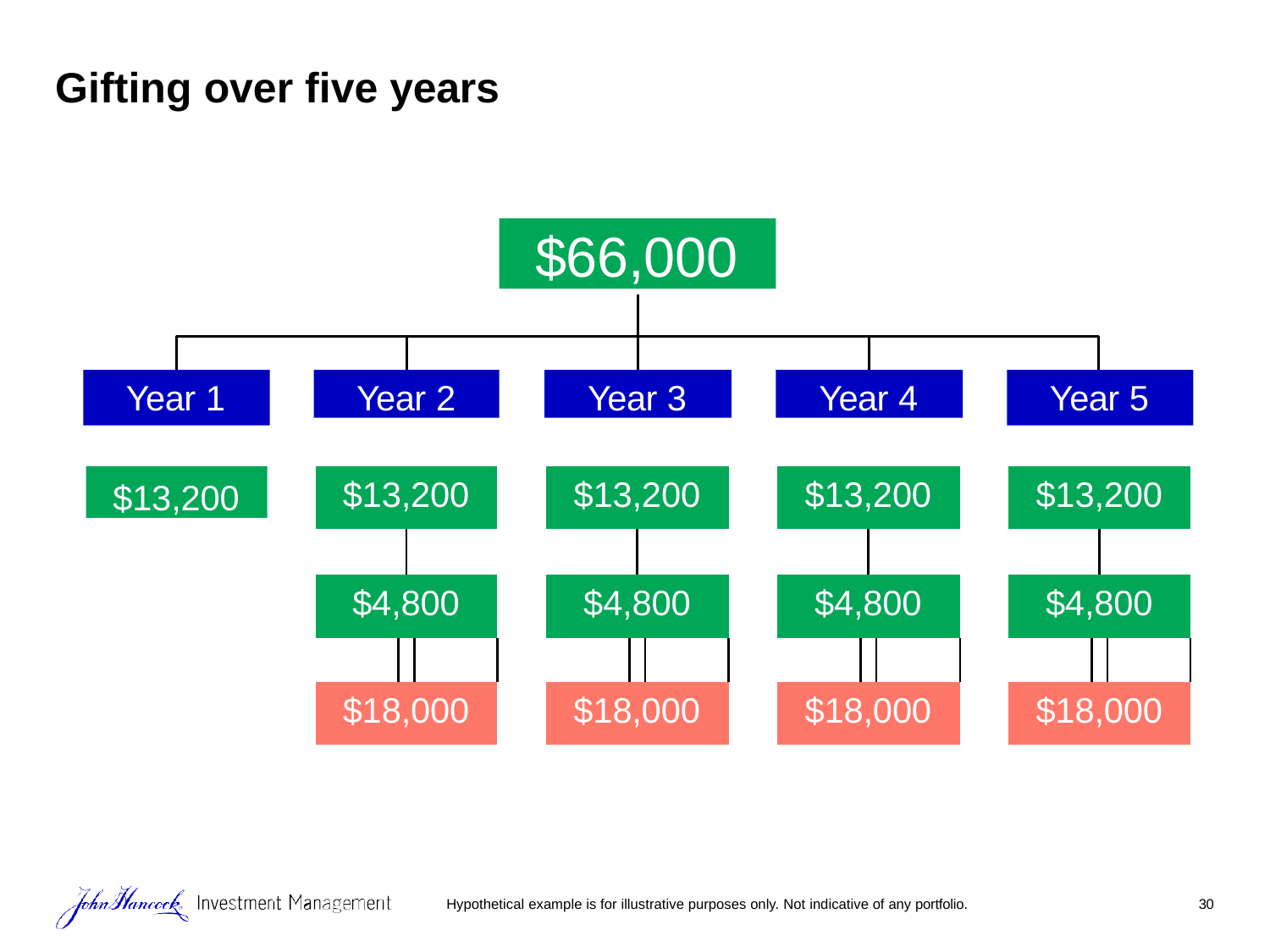

# Gifting over five years
$66,000

Year 2
Year 3
Year 4
Year 1
Year 5
$13,200
| $13,200 |  |  |  |
| --- | --- | --- | --- |
|  |  |  |  |
| $4,800 |  |  |  |
|  |  |  |  |
| $18,000 |  |  |  |
| $13,200 |  |  |  |
| --- | --- | --- | --- |
|  |  |  |  |
| $4,800 |  |  |  |
|  |  |  |  |
| $18,000 |  |  |  |
| $13,200 |  |  |  |
| --- | --- | --- | --- |
|  |  |  |  |
| $4,800 |  |  |  |
|  |  |  |  |
| $18,000 |  |  |  |
| $13,200 |  |  |  |
| --- | --- | --- | --- |
|  |  |  |  |
| $4,800 |  |  |  |
|  |  |  |  |
| $18,000 |  |  |  |
Hypothetical example is for illustrative purposes only. Not indicative of any portfolio.
30